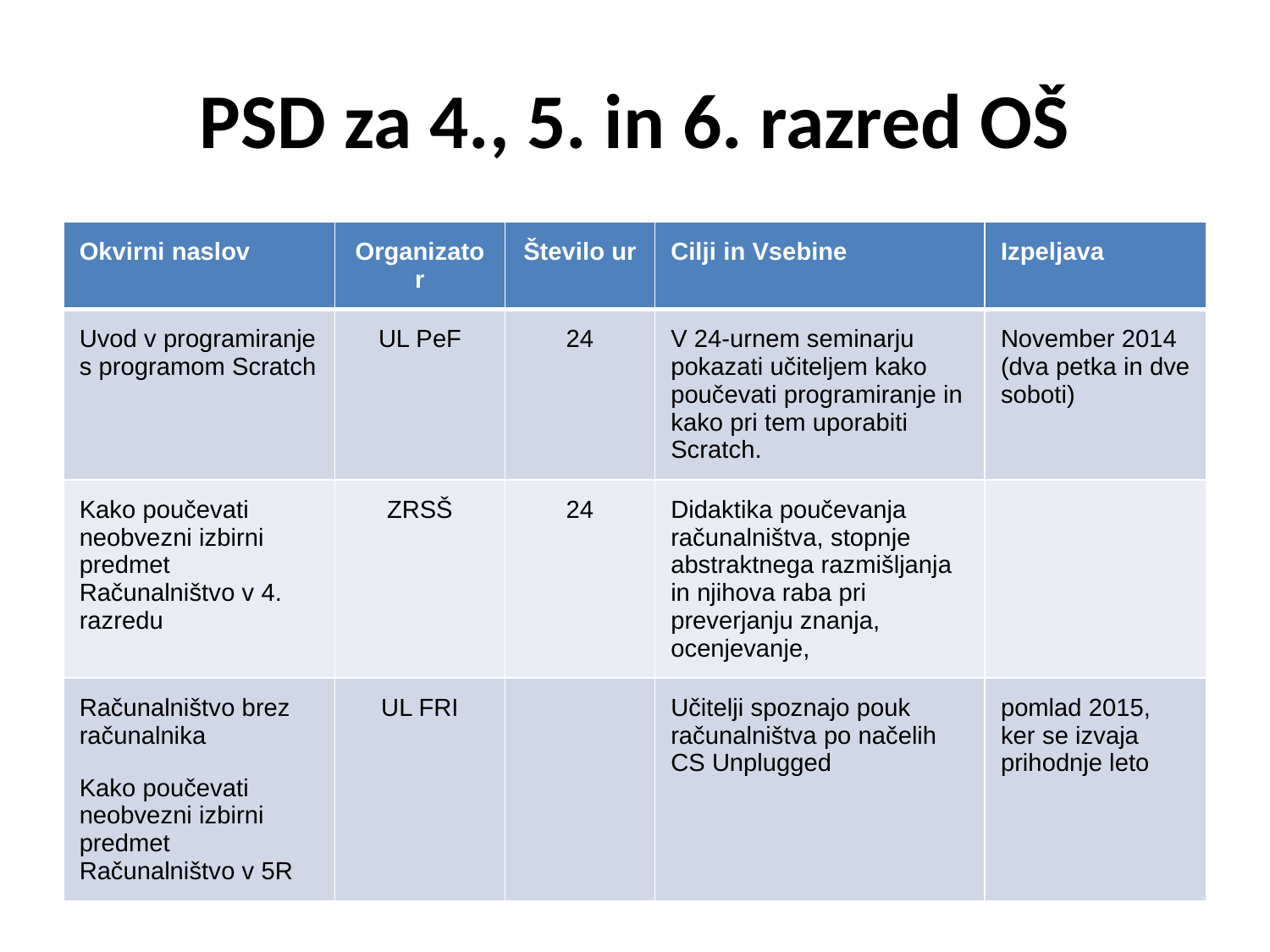

# PSD za 4., 5. in 6. razred OŠ
| Okvirni naslov | Organizator | Število ur | Cilji in Vsebine | Izpeljava |
| --- | --- | --- | --- | --- |
| Uvod v programiranje s programom Scratch | UL PeF | 24 | V 24-urnem seminarju pokazati učiteljem kako poučevati programiranje in kako pri tem uporabiti Scratch. | November 2014 (dva petka in dve soboti) |
| Kako poučevati neobvezni izbirni predmet Računalništvo v 4. razredu | ZRSŠ | 24 | Didaktika poučevanja računalništva, stopnje abstraktnega razmišljanja in njihova raba pri preverjanju znanja, ocenjevanje, |  |
| Računalništvo brez računalnika Kako poučevati neobvezni izbirni predmet Računalništvo v 5R | UL FRI |  | Učitelji spoznajo pouk računalništva po načelih CS Unplugged | pomlad 2015, ker se izvaja prihodnje leto |